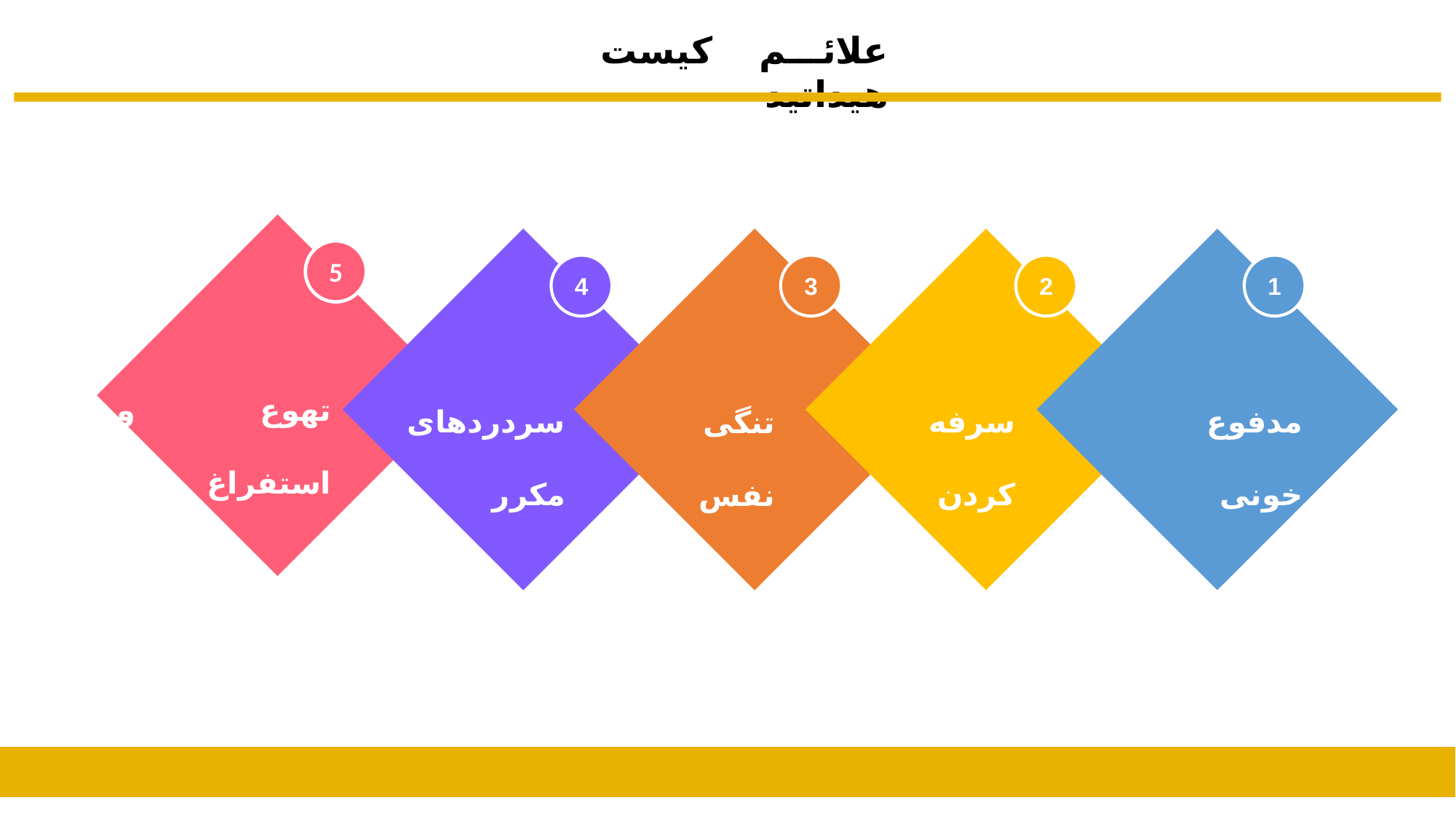

علائم کیست هیداتید

5
4
3
2
1

تهوع و استفراغ
سردردهای مکرر
سرفه کردن
مدفوع خونی
تنگی نفس